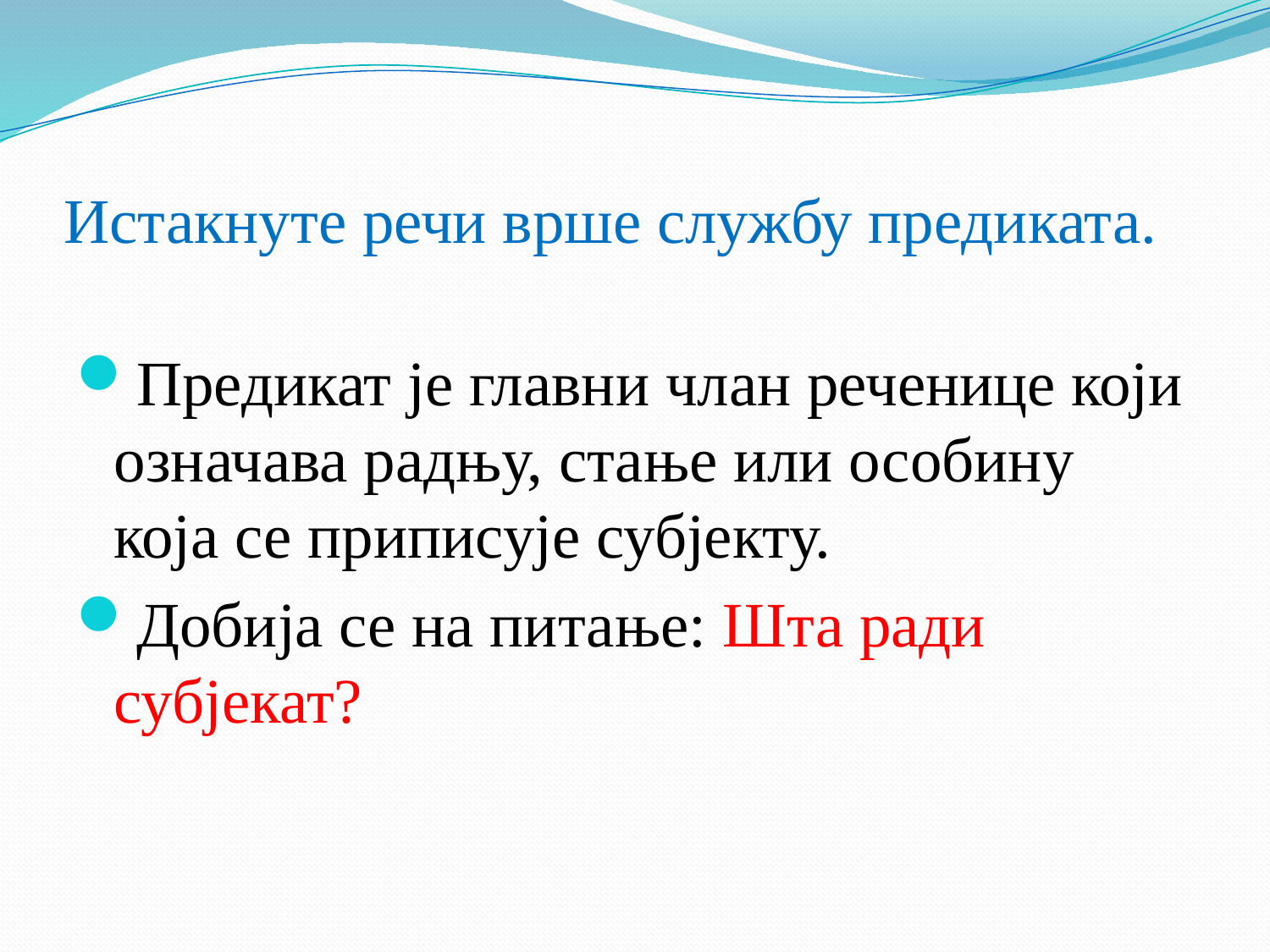

# Истакнуте речи врше службу предиката.

Предикат је главни члан реченице који означава радњу, стање или особину која се приписује субјекту.
Добија се на питање: Шта ради субјекат?